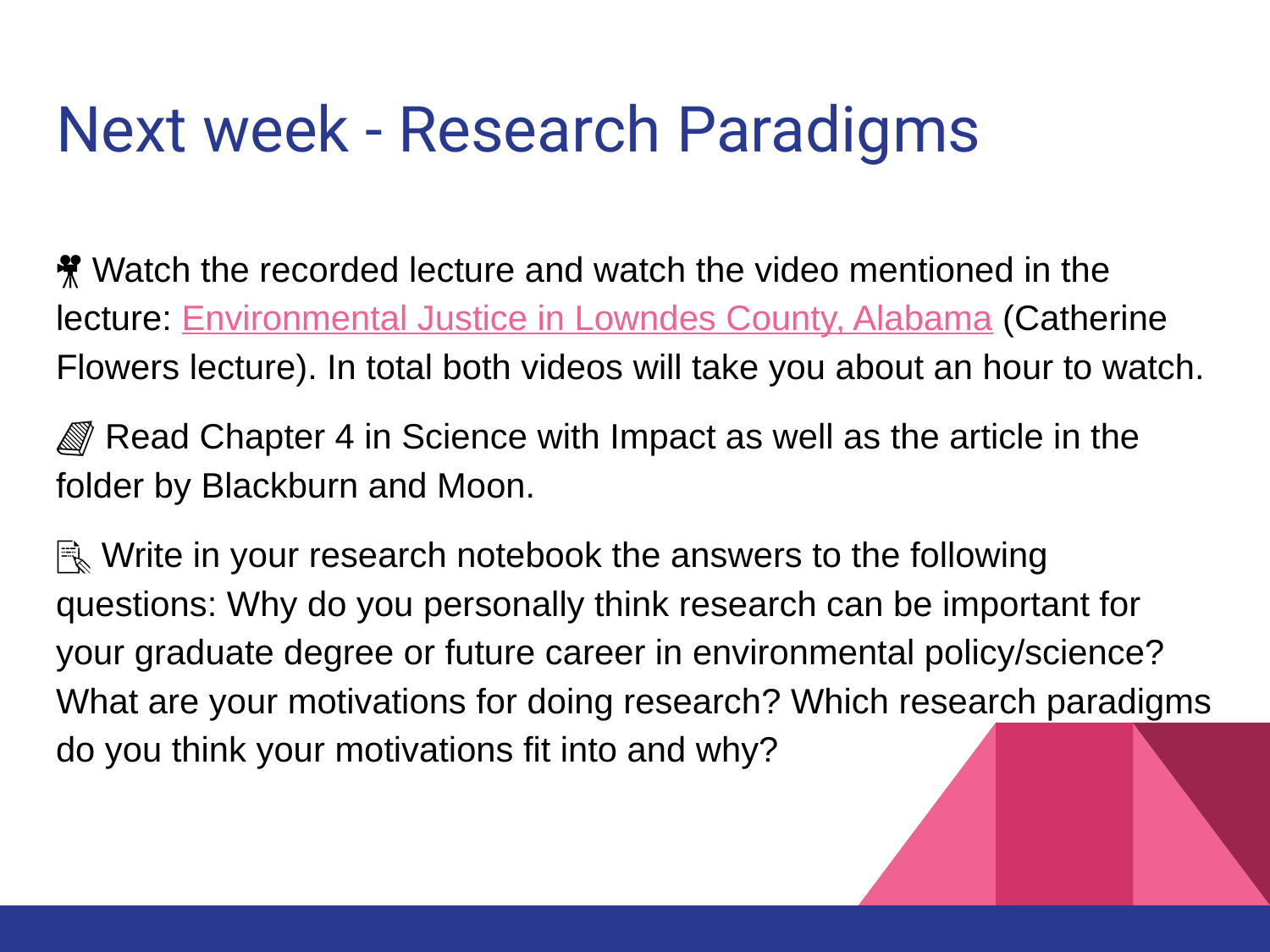

# Next week - Research Paradigms
🎥 Watch the recorded lecture and watch the video mentioned in the lecture: Environmental Justice in Lowndes County, Alabama (Catherine Flowers lecture). In total both videos will take you about an hour to watch.
📗 Read Chapter 4 in Science with Impact as well as the article in the folder by Blackburn and Moon.
📝 Write in your research notebook the answers to the following questions: Why do you personally think research can be important for your graduate degree or future career in environmental policy/science? What are your motivations for doing research? Which research paradigms do you think your motivations fit into and why?